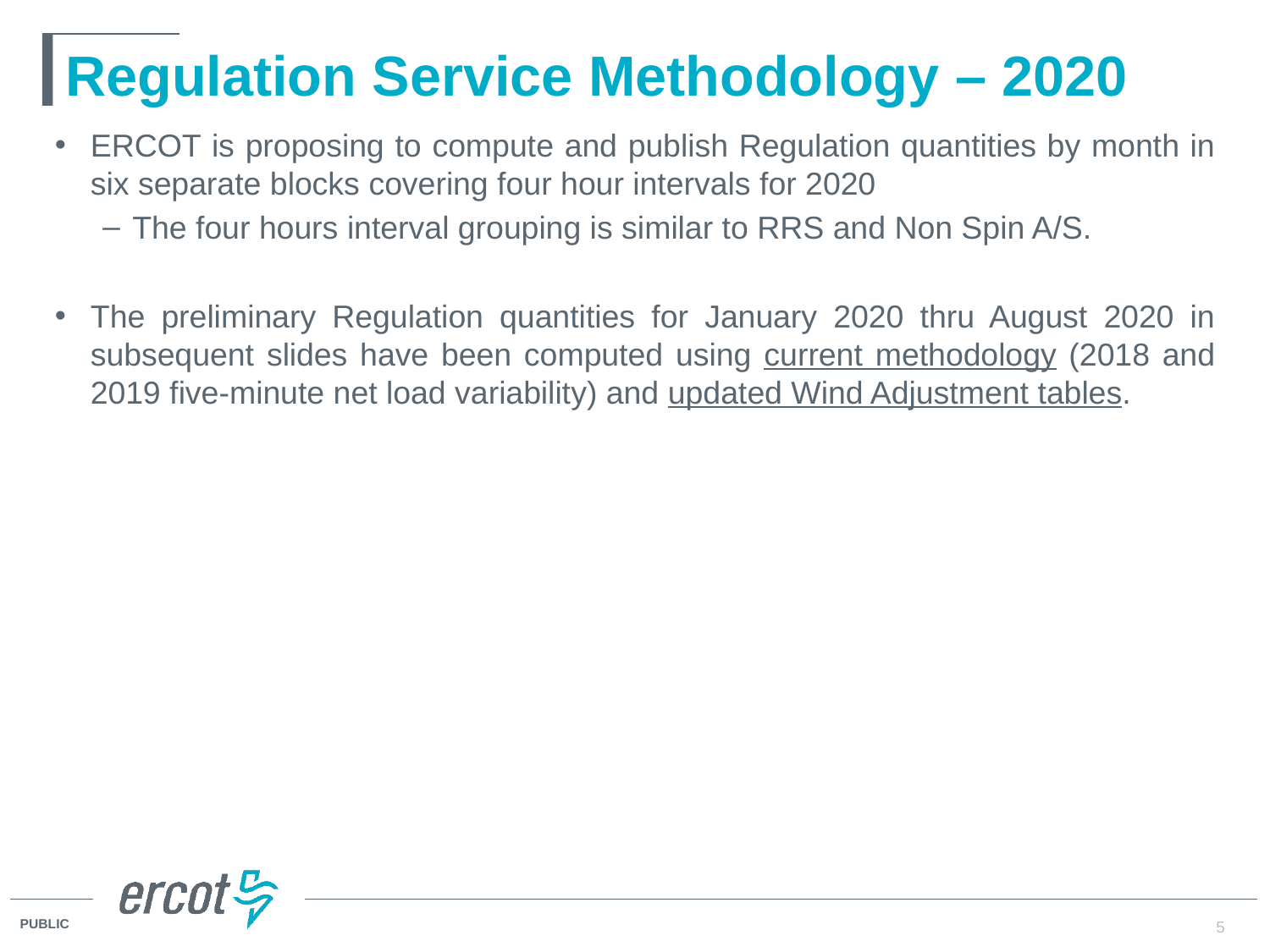

# Regulation Service Methodology – 2020
ERCOT is proposing to compute and publish Regulation quantities by month in six separate blocks covering four hour intervals for 2020
The four hours interval grouping is similar to RRS and Non Spin A/S.

The preliminary Regulation quantities for January 2020 thru August 2020 in subsequent slides have been computed using current methodology (2018 and 2019 five-minute net load variability) and updated Wind Adjustment tables.